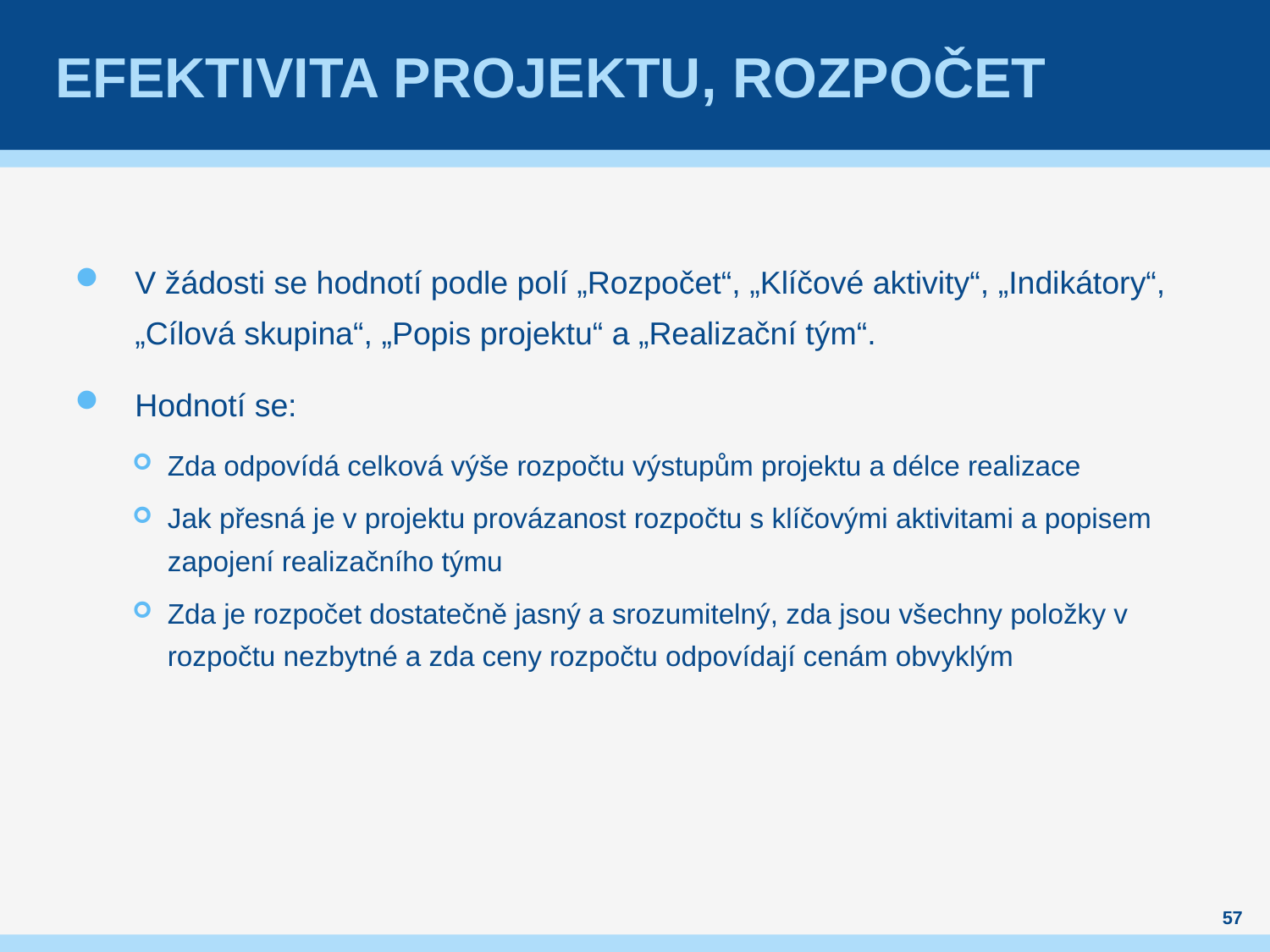

# Efektivita projektu, rozpočet
V žádosti se hodnotí podle polí „Rozpočet“, „Klíčové aktivity“, „Indikátory“, „Cílová skupina“, „Popis projektu“ a „Realizační tým“.
Hodnotí se:
Zda odpovídá celková výše rozpočtu výstupům projektu a délce realizace
Jak přesná je v projektu provázanost rozpočtu s klíčovými aktivitami a popisem zapojení realizačního týmu
Zda je rozpočet dostatečně jasný a srozumitelný, zda jsou všechny položky v rozpočtu nezbytné a zda ceny rozpočtu odpovídají cenám obvyklým
57